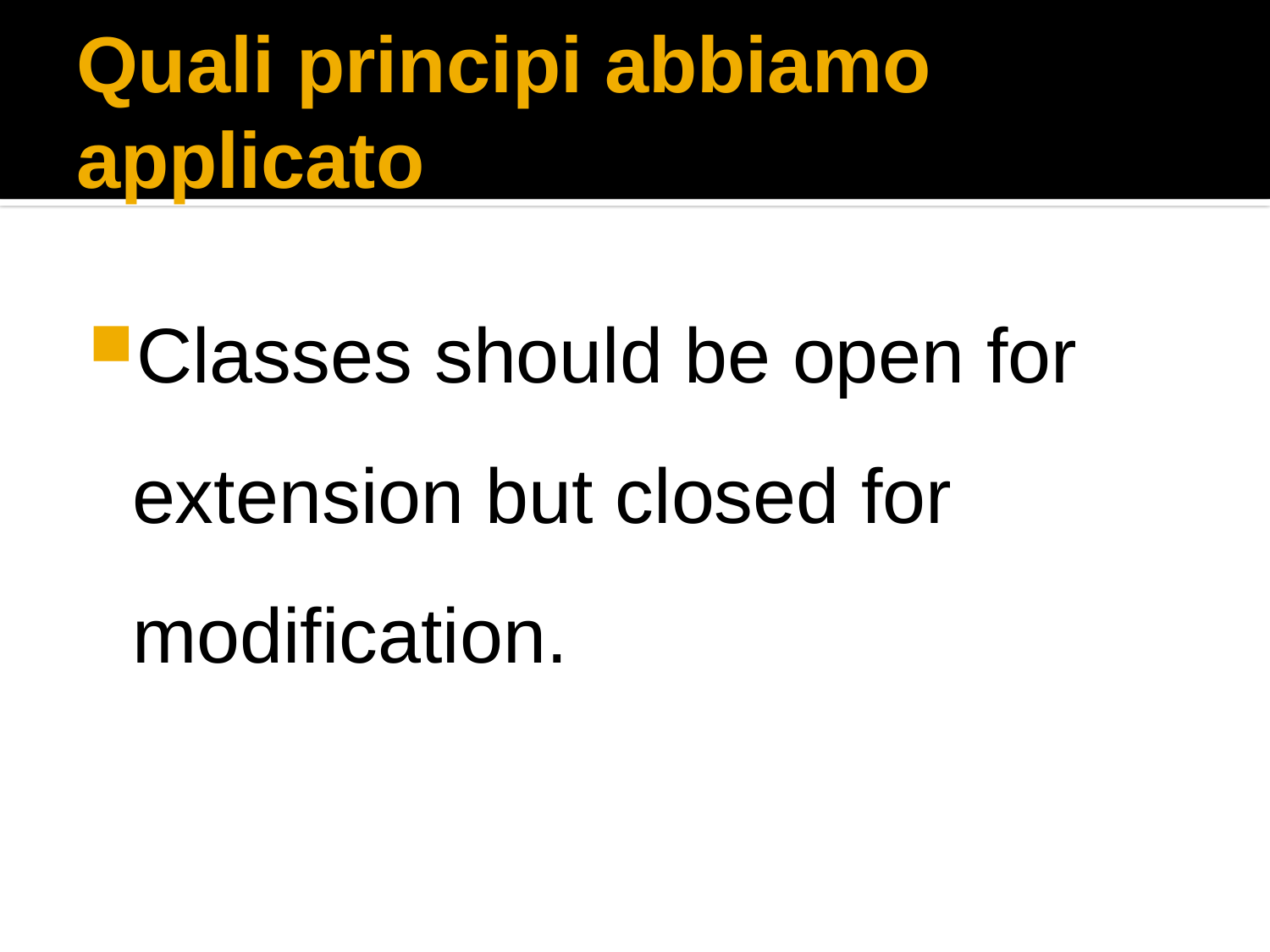

# Quali principi abbiamo applicato
Classes should be open for extension but closed for modification.